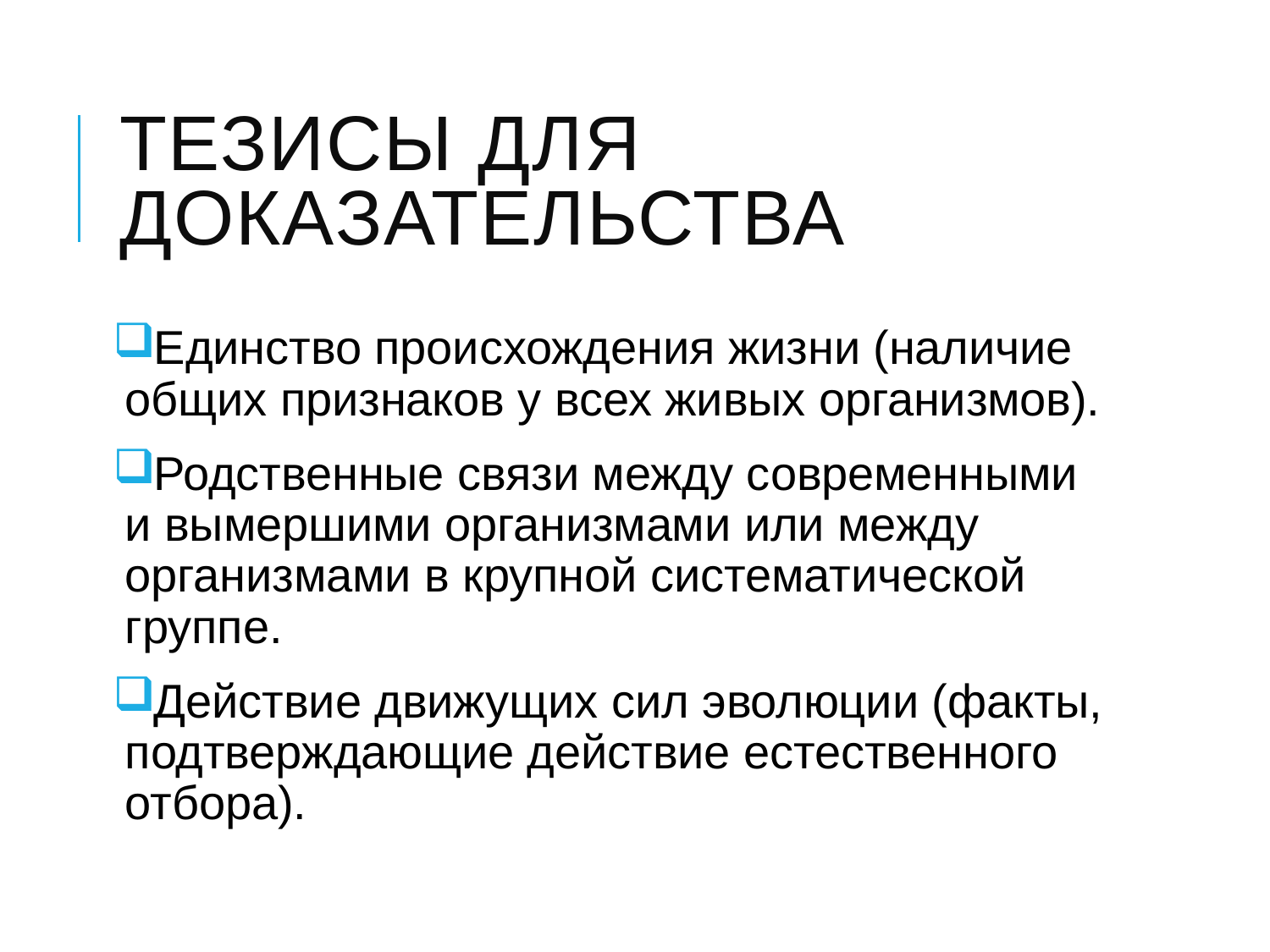

# Тезисы для доказательства
Единство происхождения жизни (наличие общих признаков у всех живых организмов).
Родственные связи между современными и вымершими организмами или между организмами в крупной систематической группе.
Действие движущих сил эволюции (факты, подтверждающие действие естественного отбора).